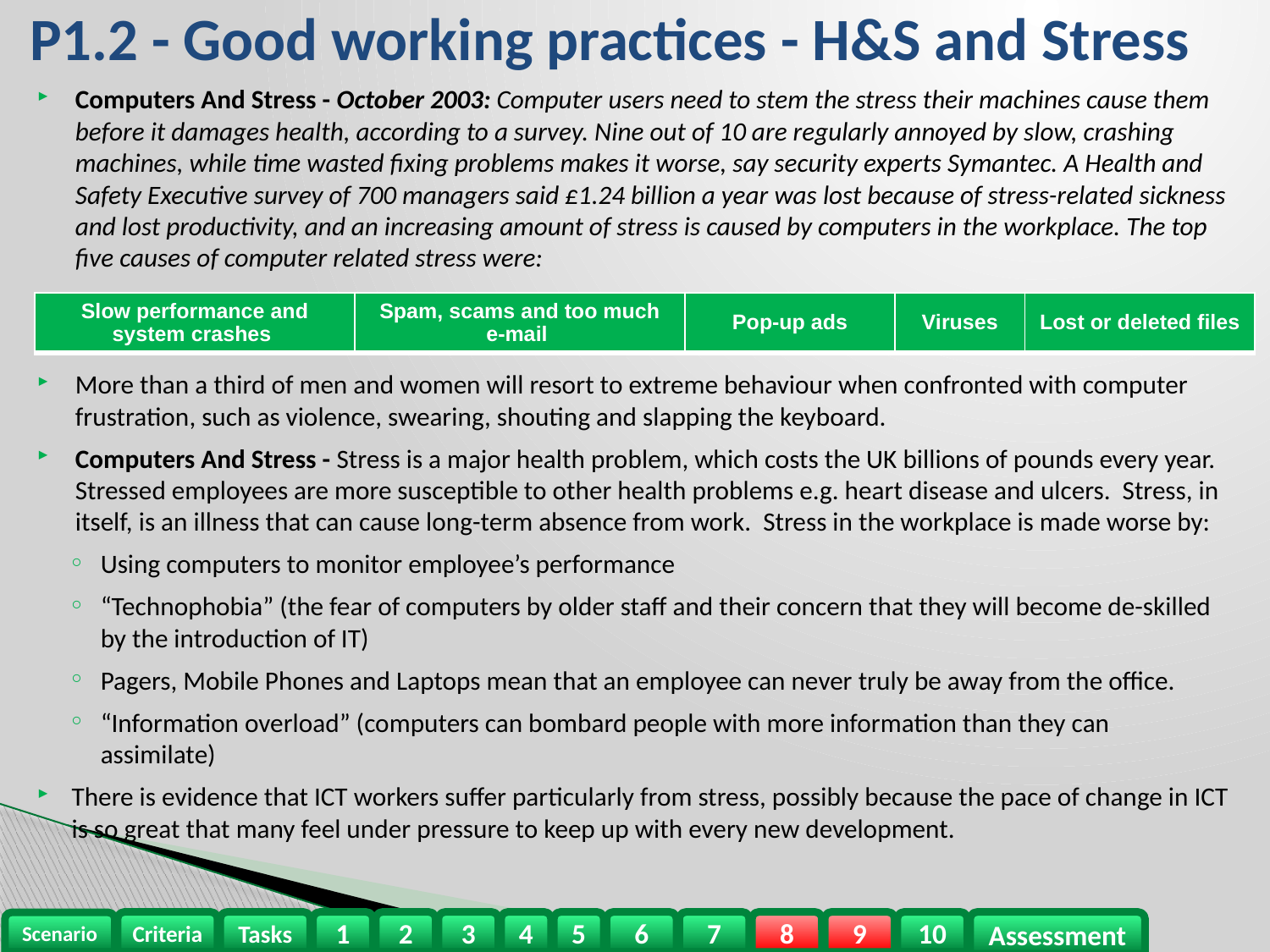

# P1.2 - Good working practices - H&S and Stress
Computers And Stress - October 2003: Computer users need to stem the stress their machines cause them before it damages health, according to a survey. Nine out of 10 are regularly annoyed by slow, crashing machines, while time wasted fixing problems makes it worse, say security experts Symantec. A Health and Safety Executive survey of 700 managers said £1.24 billion a year was lost because of stress-related sickness and lost productivity, and an increasing amount of stress is caused by computers in the workplace. The top five causes of computer related stress were:

More than a third of men and women will resort to extreme behaviour when confronted with computer frustration, such as violence, swearing, shouting and slapping the keyboard.
Computers And Stress - Stress is a major health problem, which costs the UK billions of pounds every year.  Stressed employees are more susceptible to other health problems e.g. heart disease and ulcers.  Stress, in itself, is an illness that can cause long-term absence from work.  Stress in the workplace is made worse by:
Using computers to monitor employee’s performance
“Technophobia” (the fear of computers by older staff and their concern that they will become de-skilled by the introduction of IT)
Pagers, Mobile Phones and Laptops mean that an employee can never truly be away from the office.
“Information overload” (computers can bombard people with more information than they can assimilate)
There is evidence that ICT workers suffer particularly from stress, possibly because the pace of change in ICT is so great that many feel under pressure to keep up with every new development.
| Slow performance and system crashes | Spam, scams and too much e-mail | Pop-up ads | Viruses | Lost or deleted files |
| --- | --- | --- | --- | --- |